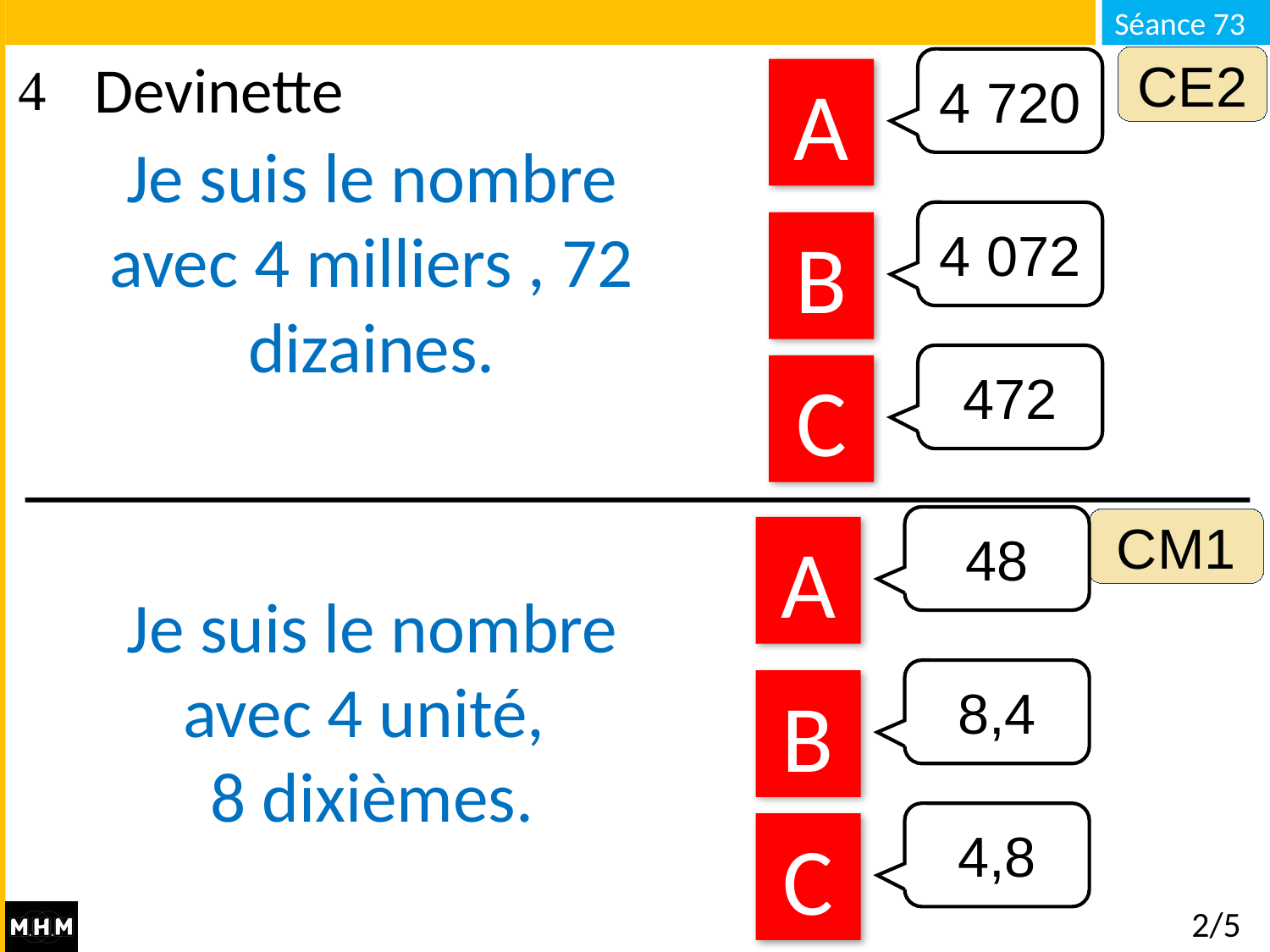

CE2
4 720
# Devinette
A
Je suis le nombre avec 4 milliers , 72 dizaines.
4 072
B
472
C

48
CM1
A
Je suis le nombre avec 4 unité,
8 dixièmes.
8,4
B
4,8
C
2/5